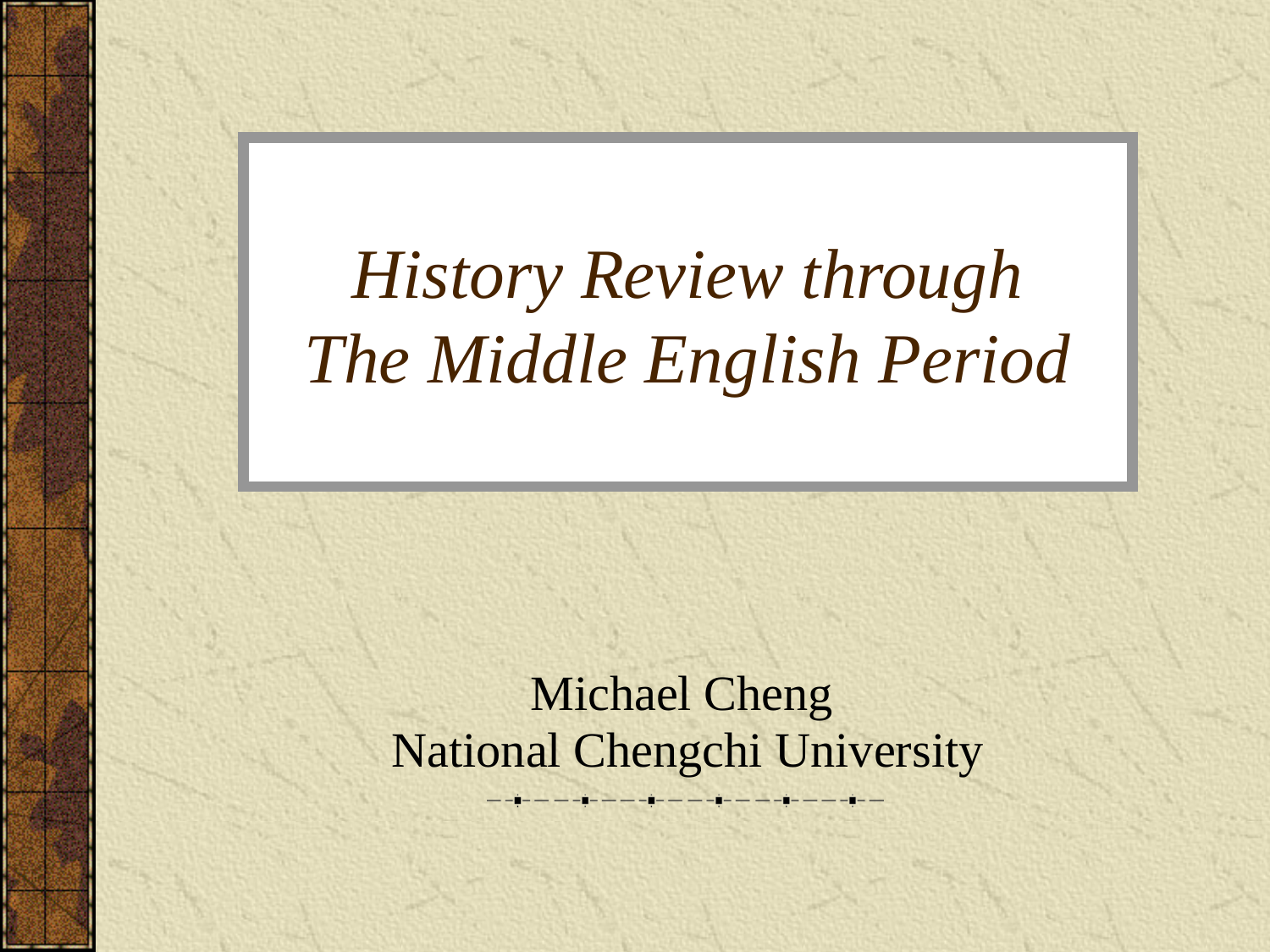

# History Review through The Middle English Period

Michael Cheng
National Chengchi University